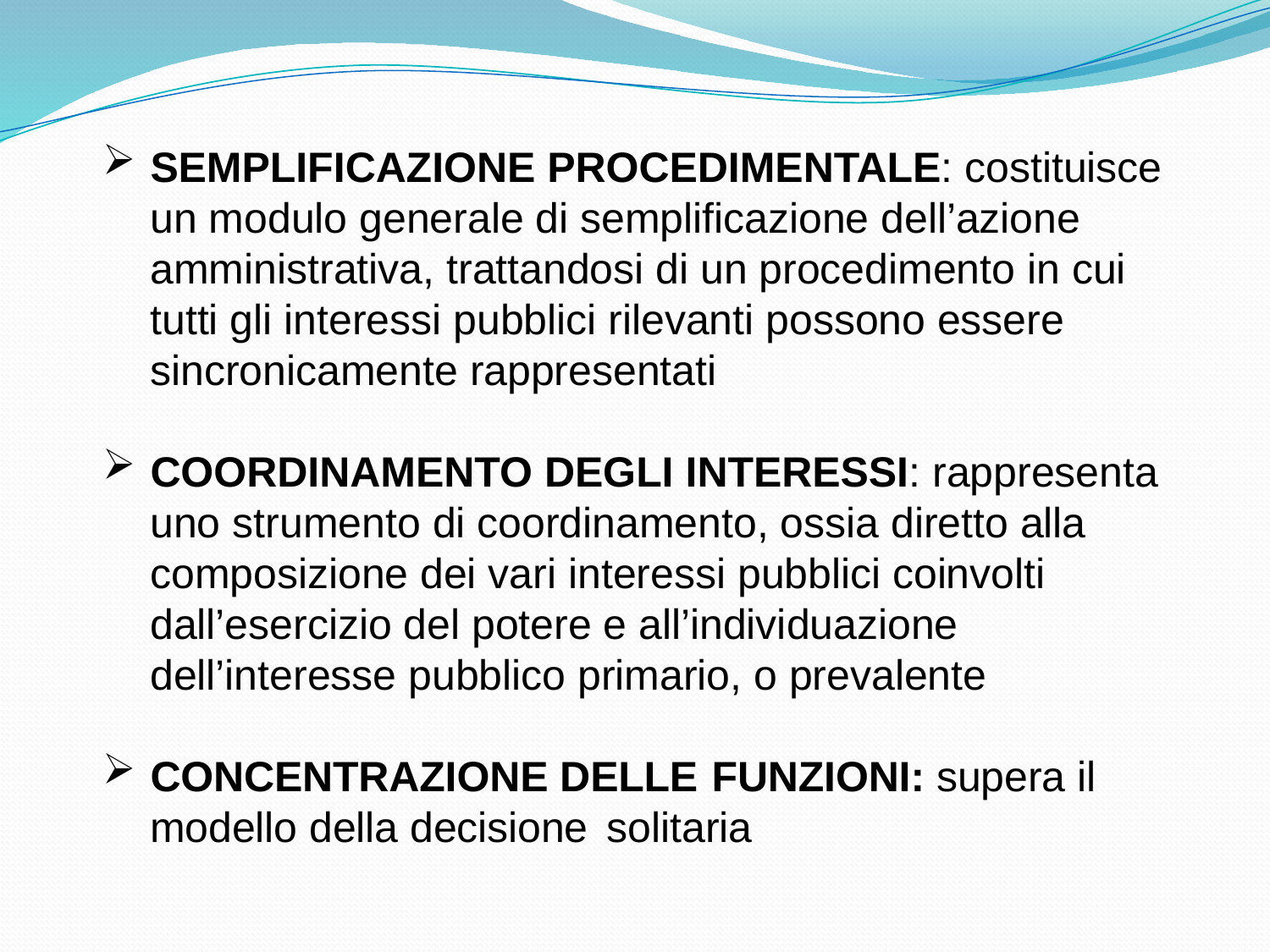

SEMPLIFICAZIONE PROCEDIMENTALE: costituisce un modulo generale di semplificazione dell’azione amministrativa, trattandosi di un procedimento in cui tutti gli interessi pubblici rilevanti possono essere sincronicamente rappresentati

COORDINAMENTO DEGLI INTERESSI: rappresenta uno strumento di coordinamento, ossia diretto alla composizione dei vari interessi pubblici coinvolti dall’esercizio del potere e all’individuazione dell’interesse pubblico primario, o prevalente

CONCENTRAZIONE DELLE FUNZIONI: supera il modello della decisione solitaria